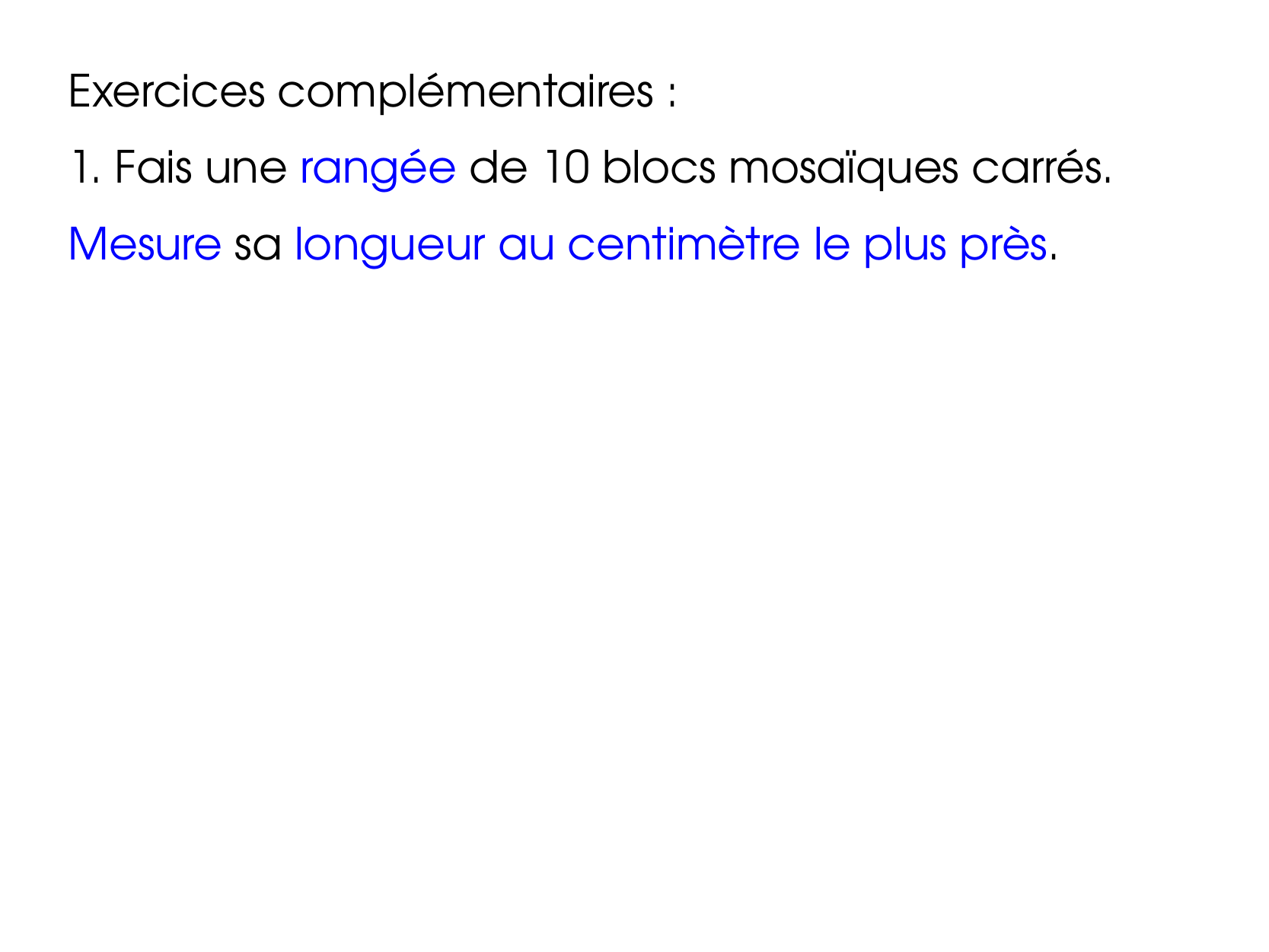

Exercices complémentaires :
1. Fais une rangée de 10 blocs mosaïques carrés.
Mesure sa longueur au centimètre le plus près.